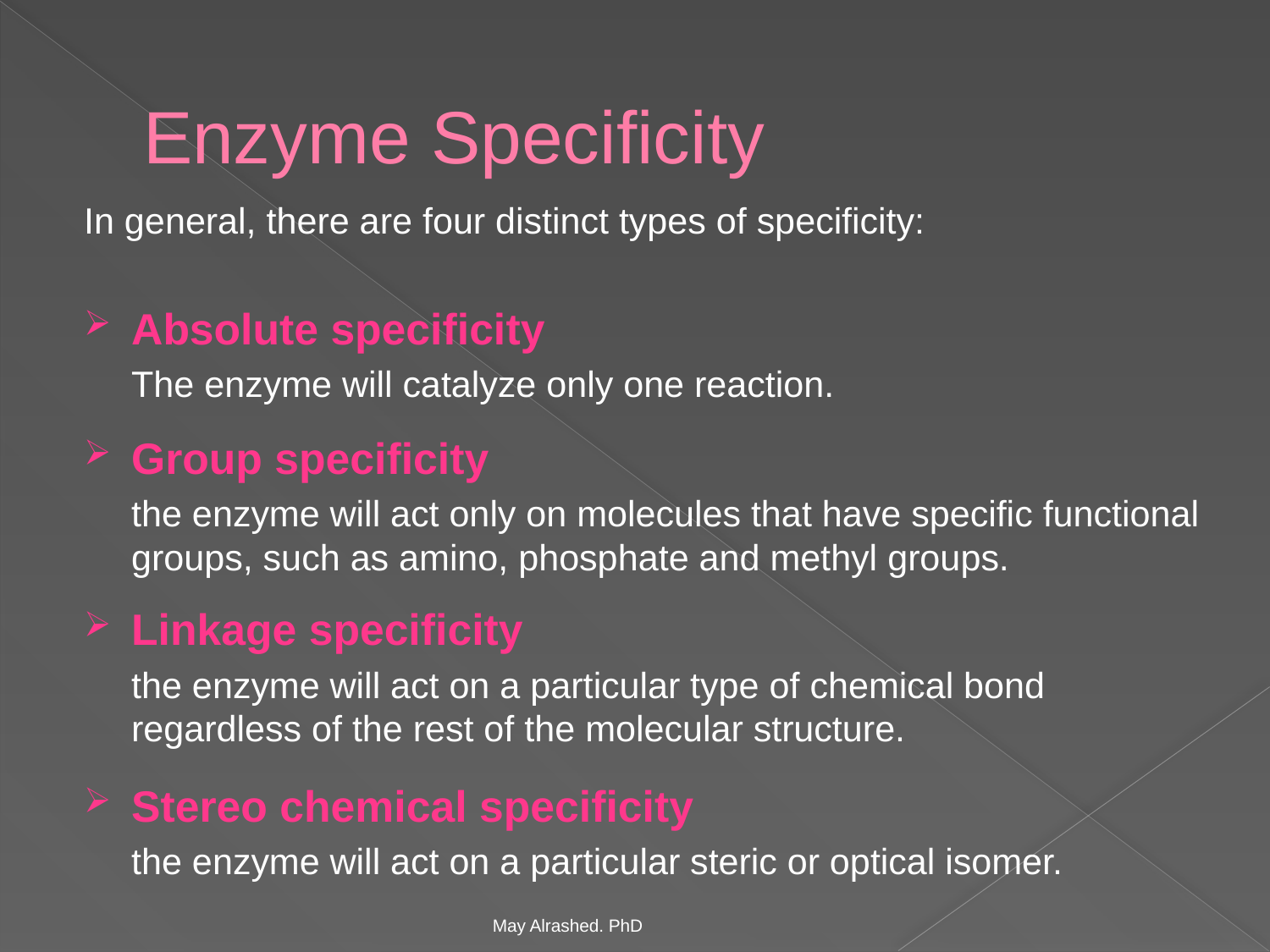

# Enzyme Specificity
In general, there are four distinct types of specificity:

Absolute specificity
	The enzyme will catalyze only one reaction.

Group specificity
	the enzyme will act only on molecules that have specific functional groups, such as amino, phosphate and methyl groups.

Linkage specificity
	the enzyme will act on a particular type of chemical bond regardless of the rest of the molecular structure.

Stereo chemical specificity
	the enzyme will act on a particular steric or optical isomer.
May Alrashed. PhD